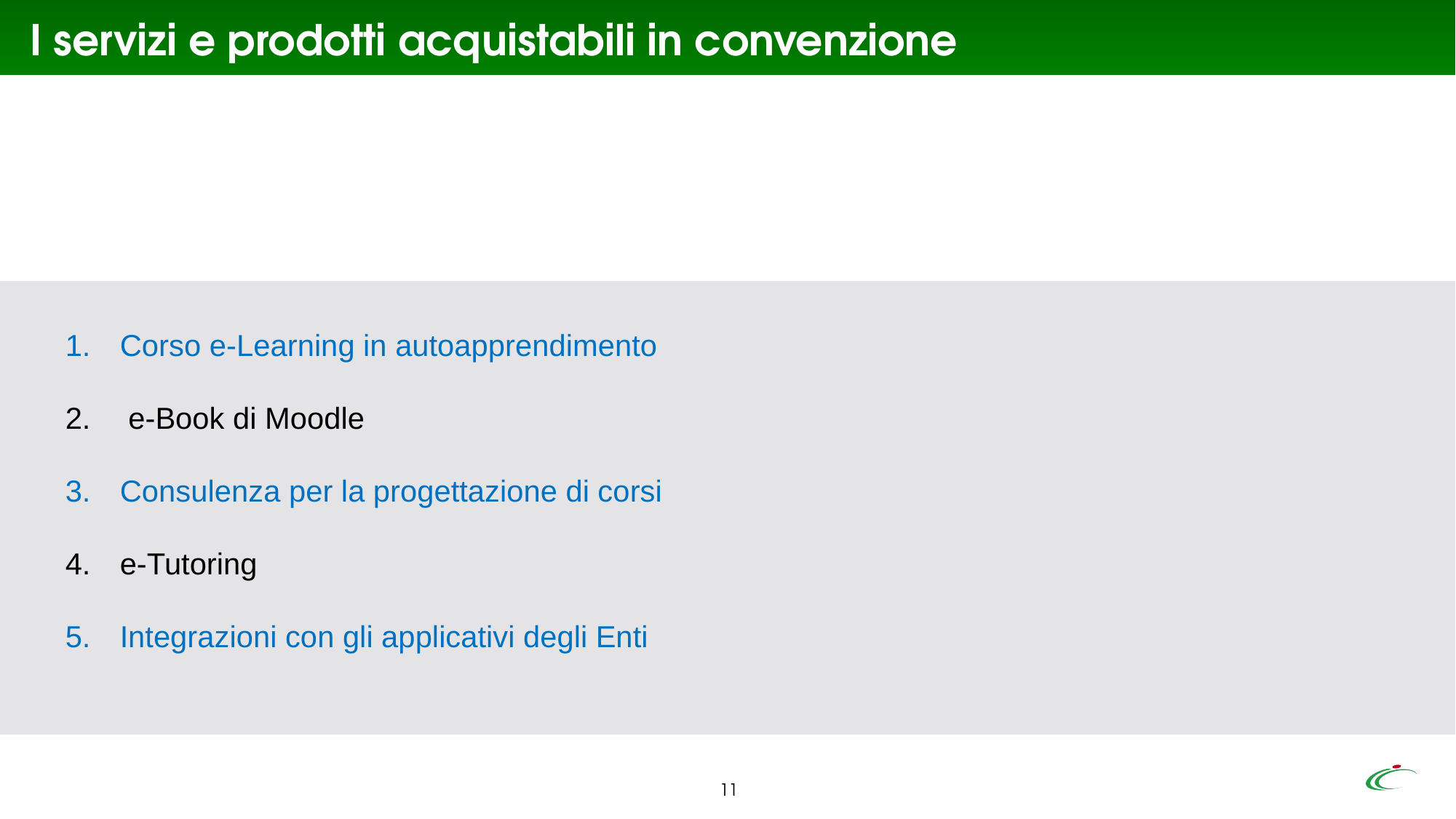

# I servizi e prodotti acquistabili in convenzione

Corso e-Learning in autoapprendimento

 e-Book di Moodle

Consulenza per la progettazione di corsi

e-Tutoring

Integrazioni con gli applicativi degli Enti